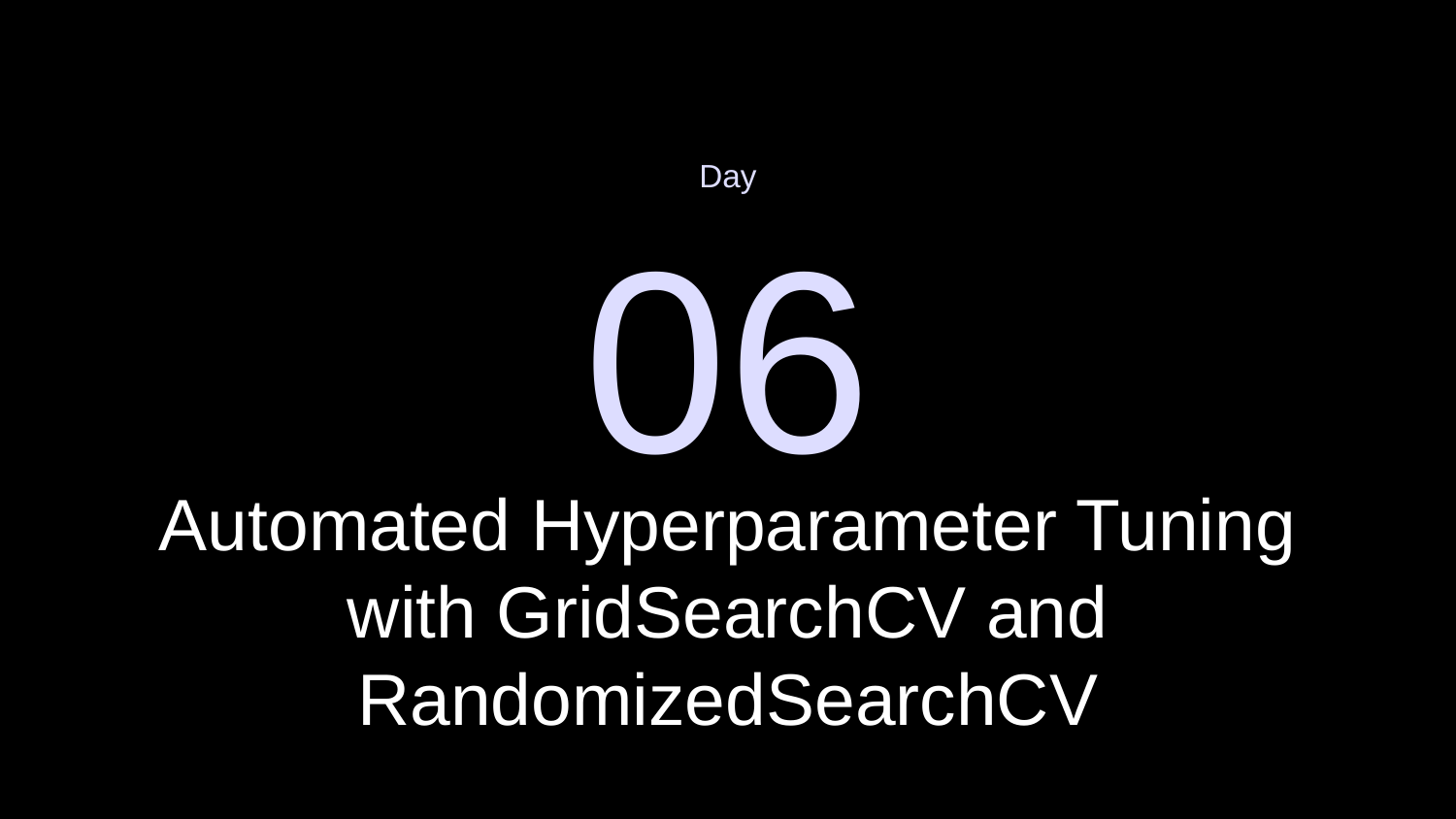

Day
06
# Automated Hyperparameter Tuning with GridSearchCV and RandomizedSearchCV